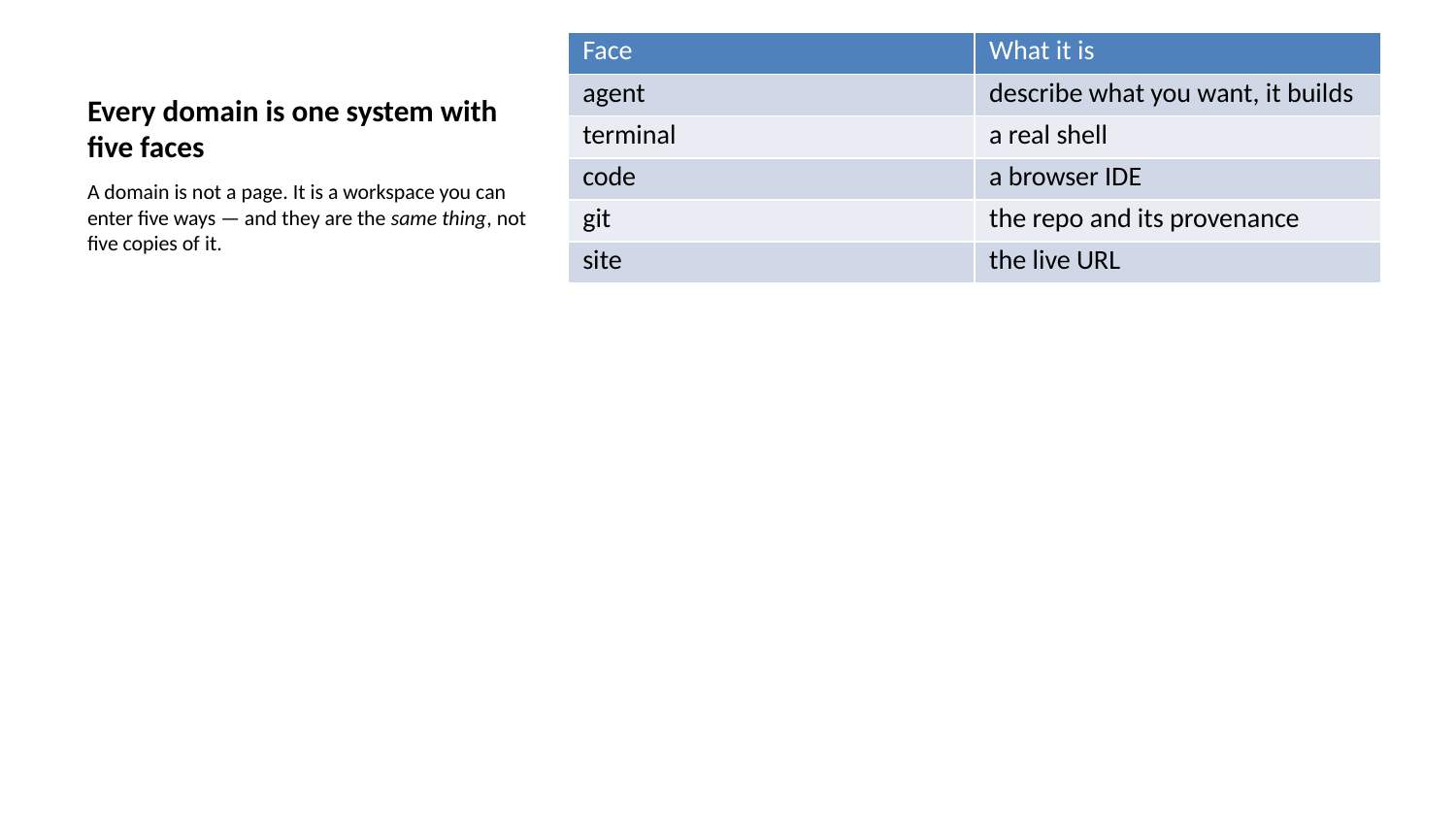

| Face | What it is |
| --- | --- |
| agent | describe what you want, it builds |
| terminal | a real shell |
| code | a browser IDE |
| git | the repo and its provenance |
| site | the live URL |
# Every domain is one system with five faces
A domain is not a page. It is a workspace you can enter five ways — and they are the same thing, not five copies of it.